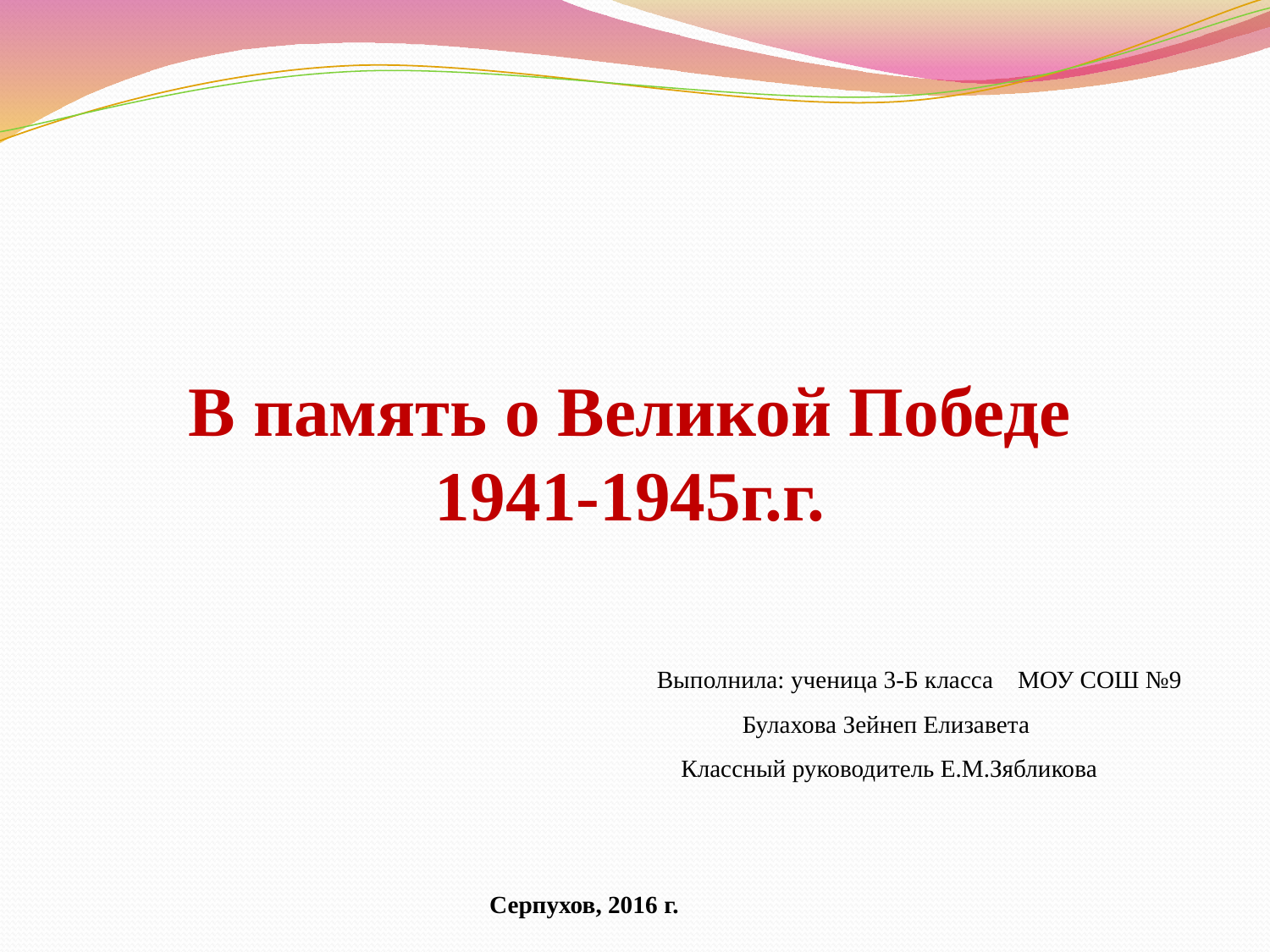

В память о Великой Победе
1941-1945г.г.
                                           Выполнила: ученица 3-Б класса    МОУ СОШ №9
                                                   Булахова Зейнеп Елизавета
                                         Классный руководитель Е.М.Зябликова
Серпухов, 2016 г.